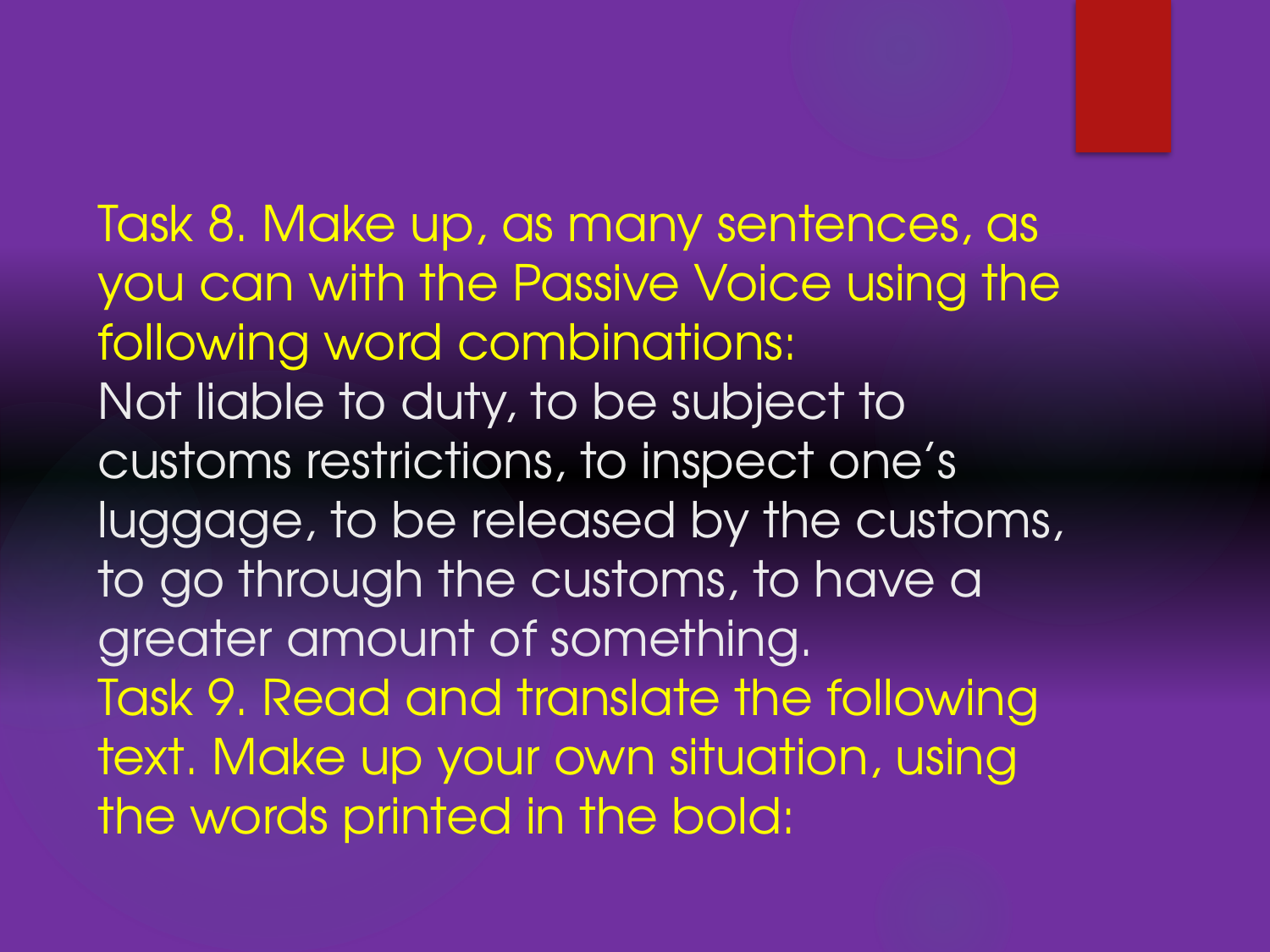

# Task 8. Make up, as many sentences, as you can with the Passive Voice using the following word combinations: Not liable to duty, to be subject to customs restrictions, to inspect one’s luggage, to be released by the customs, to go through the customs, to have a greater amount of something. Task 9. Read and translate the following text. Make up your own situation, using the words printed in the bold: